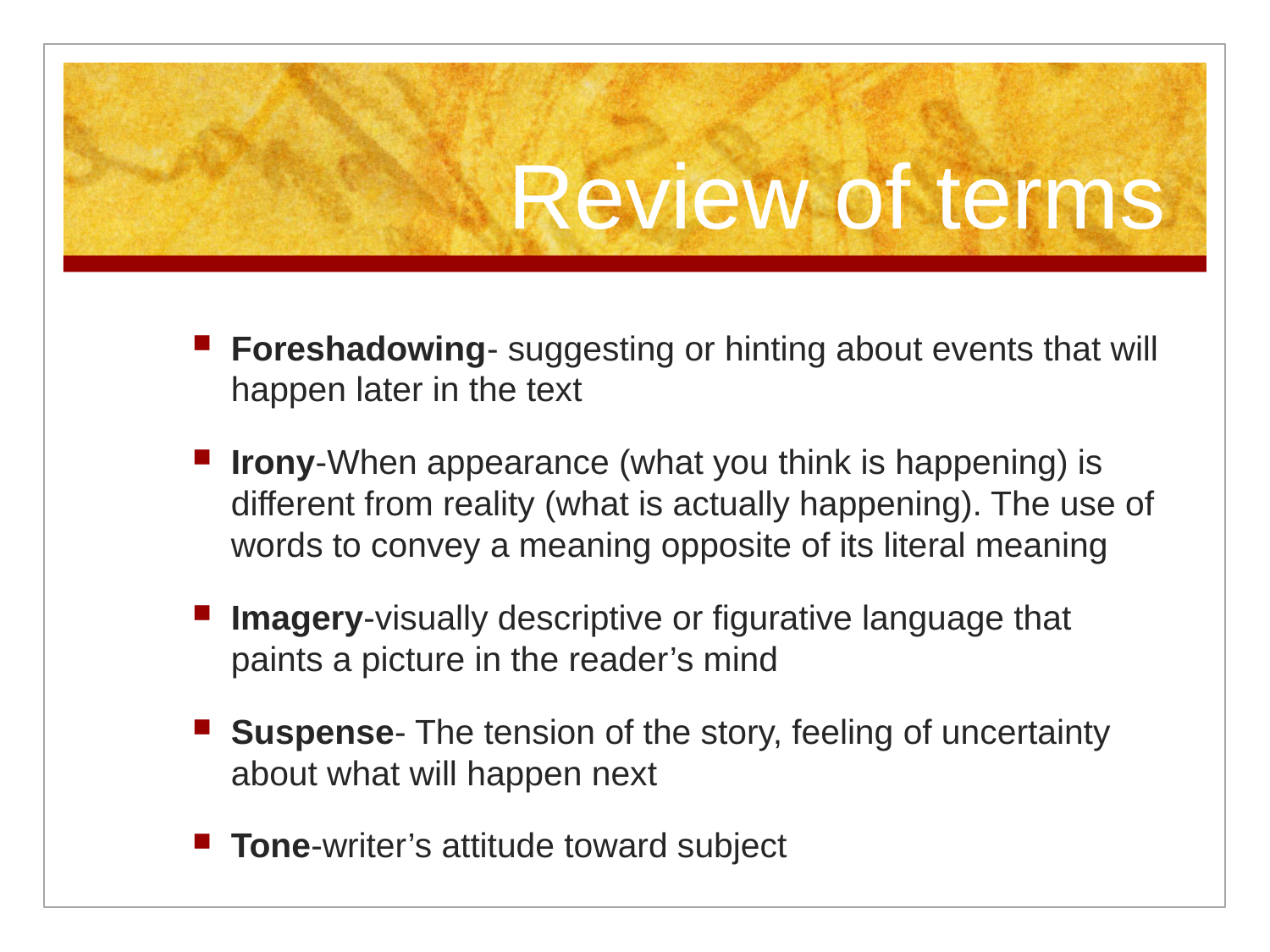

# Review of terms

Foreshadowing- suggesting or hinting about events that will happen later in the text
Irony-When appearance (what you think is happening) is different from reality (what is actually happening). The use of words to convey a meaning opposite of its literal meaning
Imagery-visually descriptive or figurative language that paints a picture in the reader’s mind
Suspense- The tension of the story, feeling of uncertainty about what will happen next
Tone-writer’s attitude toward subject